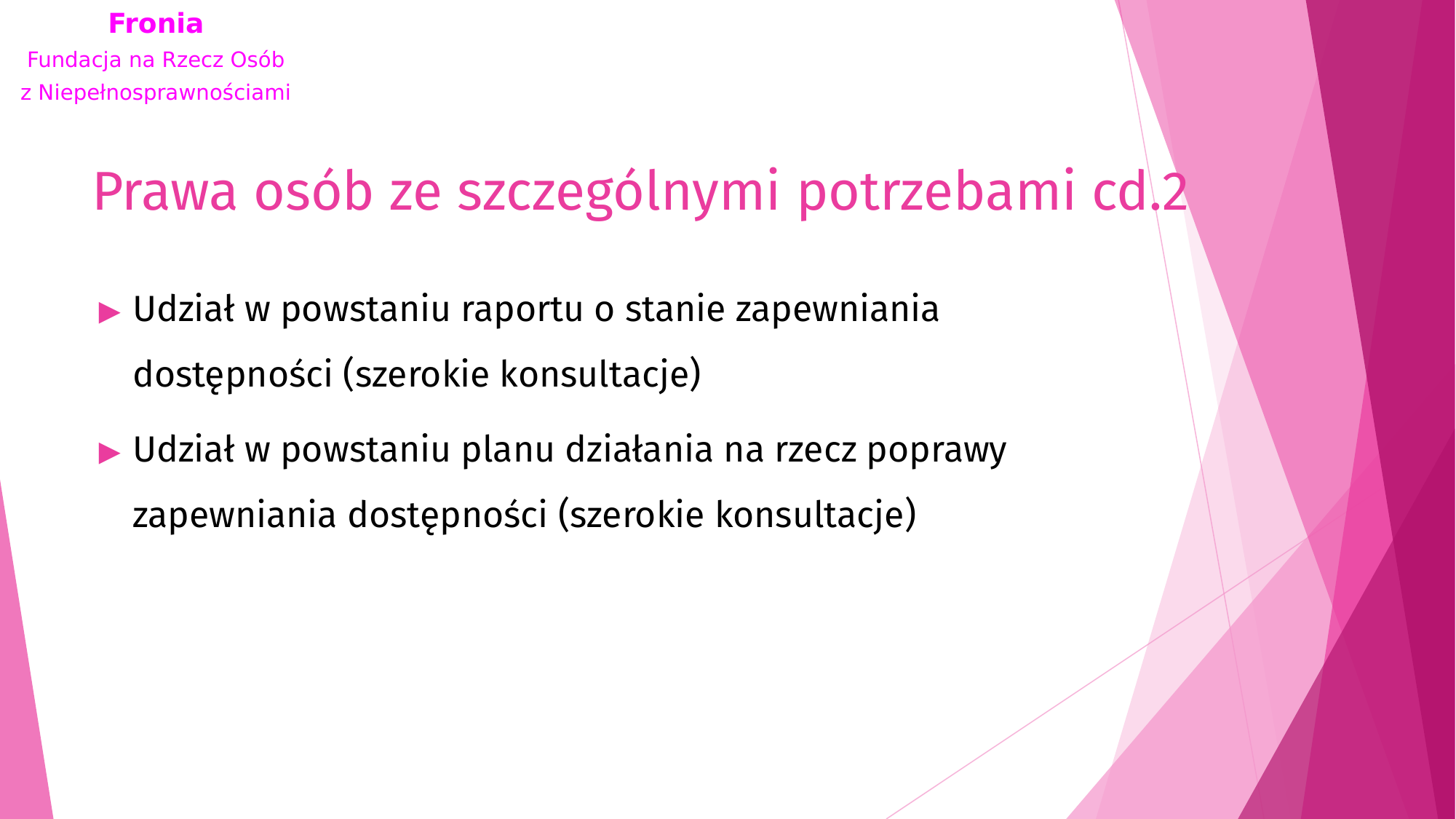

# Prawa osób ze szczególnymi potrzebami cd.2
Udział w powstaniu raportu o stanie zapewniania dostępności (szerokie konsultacje)
Udział w powstaniu planu działania na rzecz poprawy zapewniania dostępności (szerokie konsultacje)